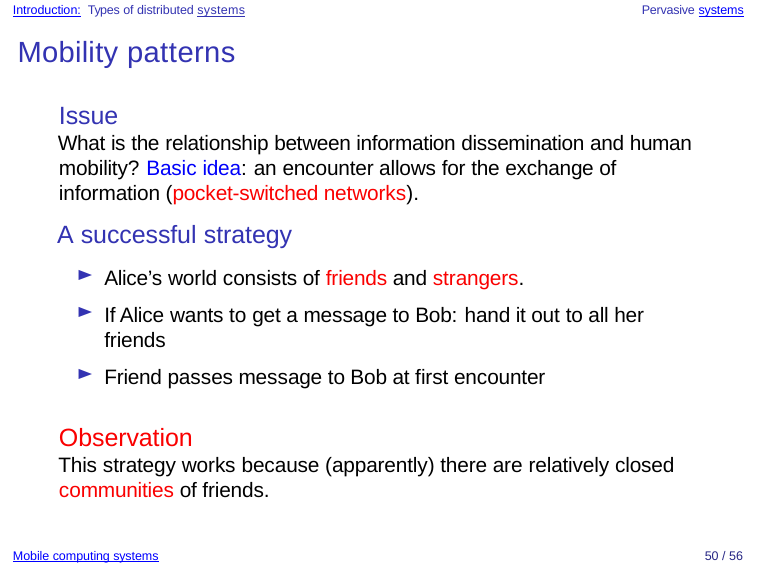

Introduction: Types of distributed systems	Pervasive systems
# Mobility patterns
Issue
What is the relationship between information dissemination and human  mobility? Basic idea: an encounter allows for the exchange of  information (pocket-switched networks).
A successful strategy
Alice’s world consists of friends and strangers.
If Alice wants to get a message to Bob: hand it out to all her  friends
Friend passes message to Bob at first encounter

Observation
This strategy works because (apparently) there are relatively closed  communities of friends.
Mobile computing systems
50 / 56